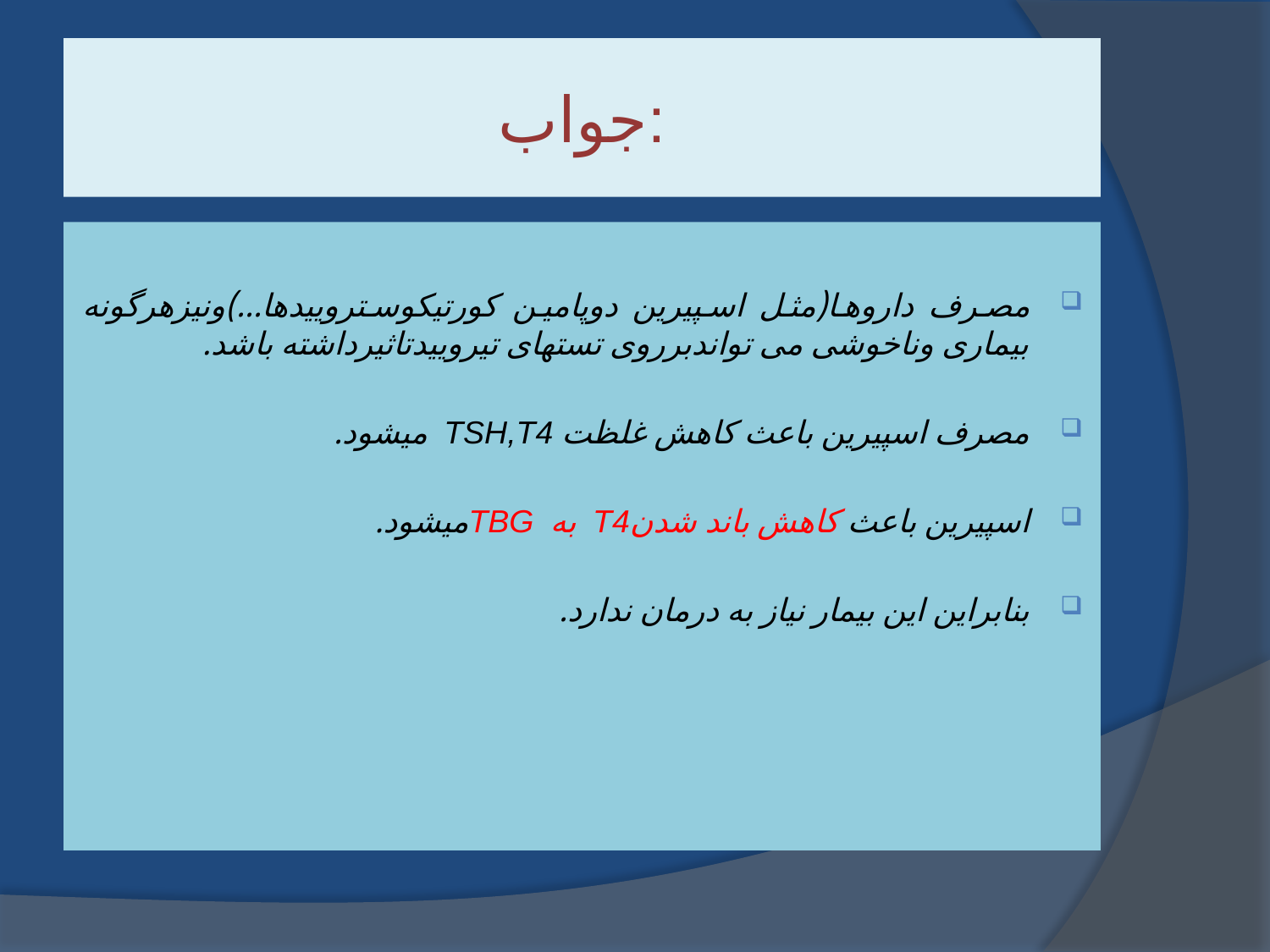

# جواب:

مصرف داروها(مثل اسپیرین دوپامین کورتیکوستروییدها...)ونیزهرگونه بیماری وناخوشی می تواندبرروی تستهای تیروییدتاثیرداشته باشد.

مصرف اسپیرین باعث کاهش غلظت TSH,T4  میشود.

اسپیرین باعث کاهش باند شدنT4  به  TBGمیشود.

بنابراین این بیمار نیاز به درمان ندارد.